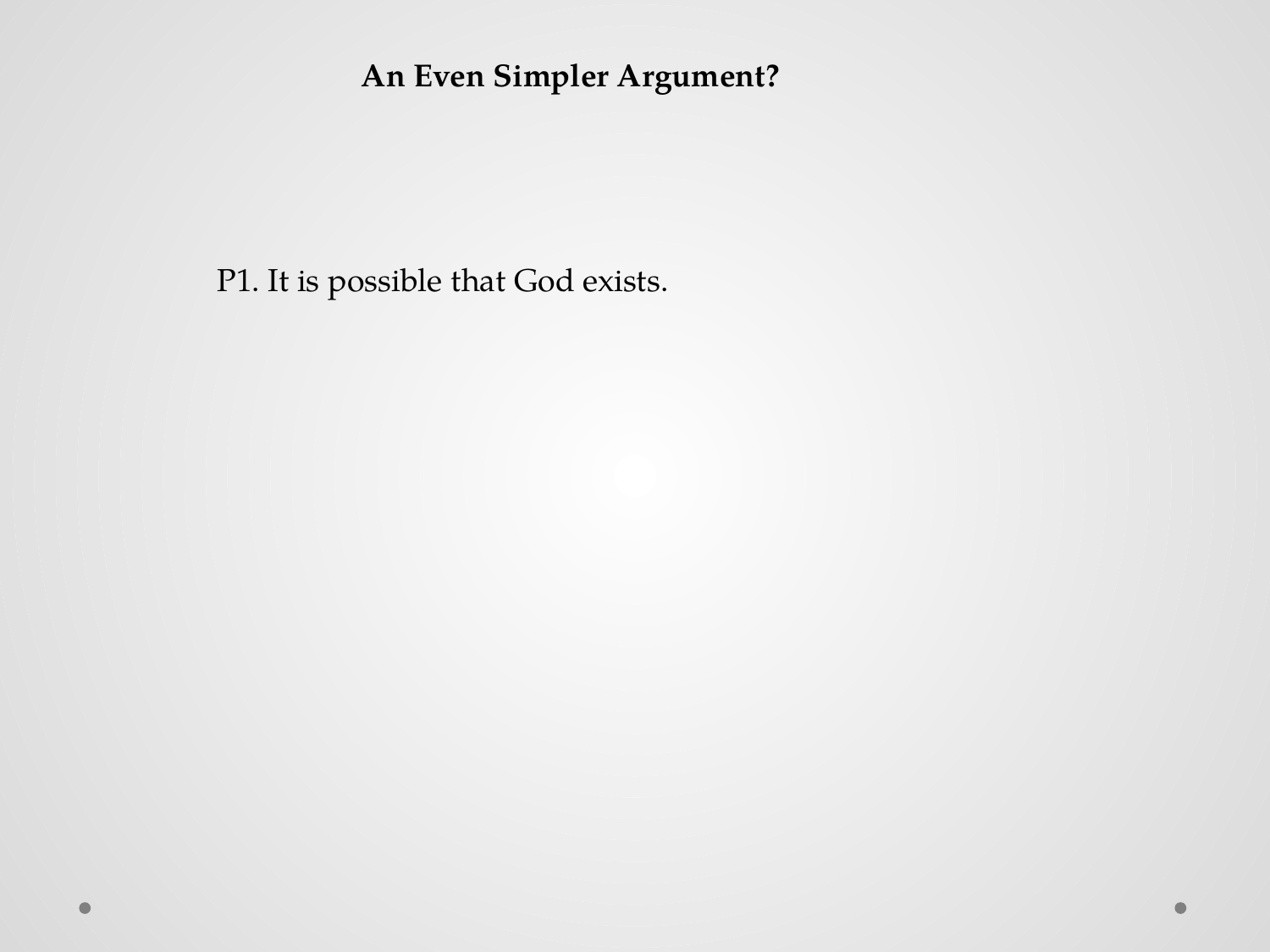

An Even Simpler Argument?
P1. It is possible that God exists.